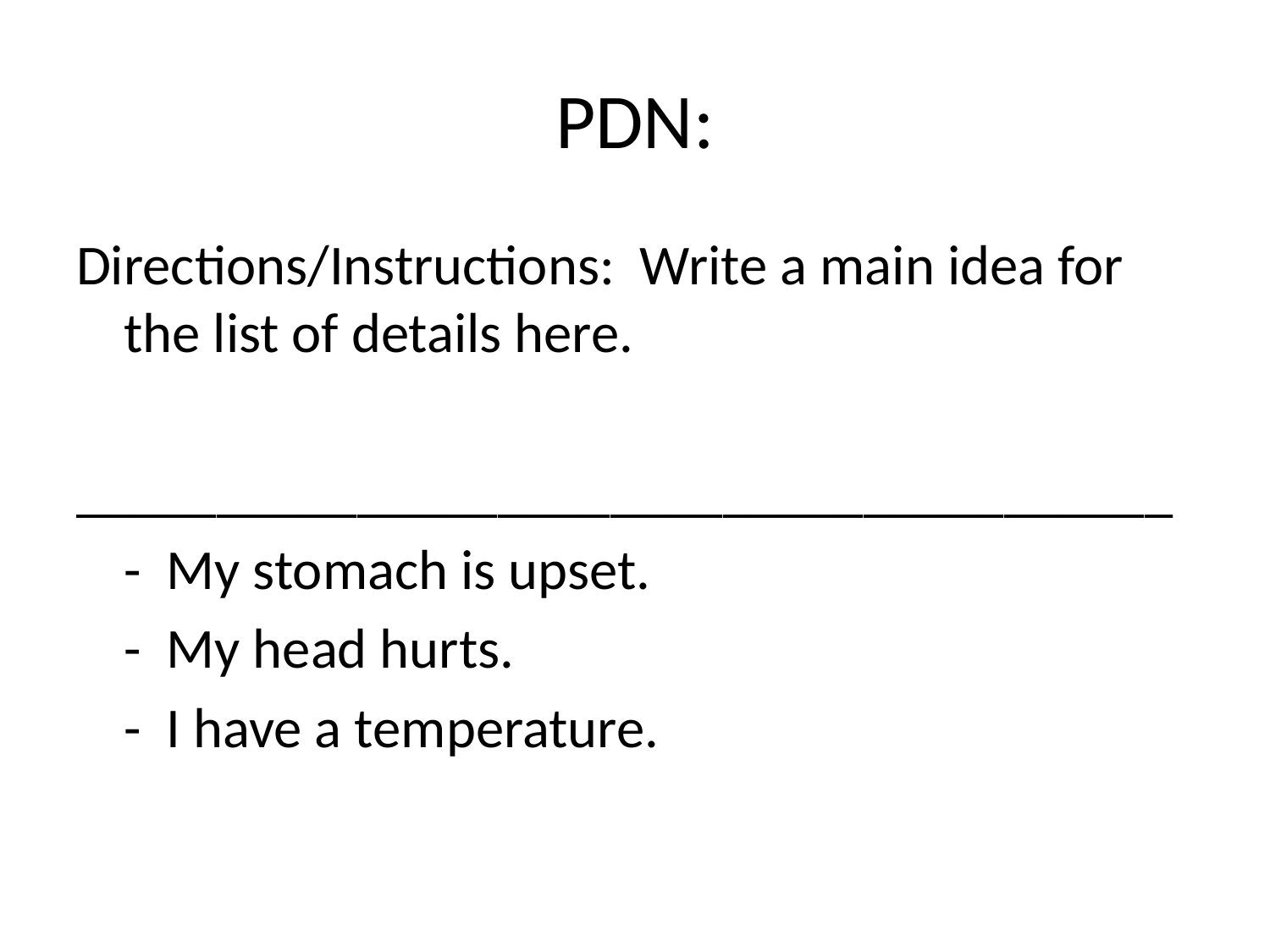

# PDN:
Directions/Instructions:  Write a main idea for the list of details here.

_______________________________________
	-  My stomach is upset.
 	-  My head hurts.
	-  I have a temperature.